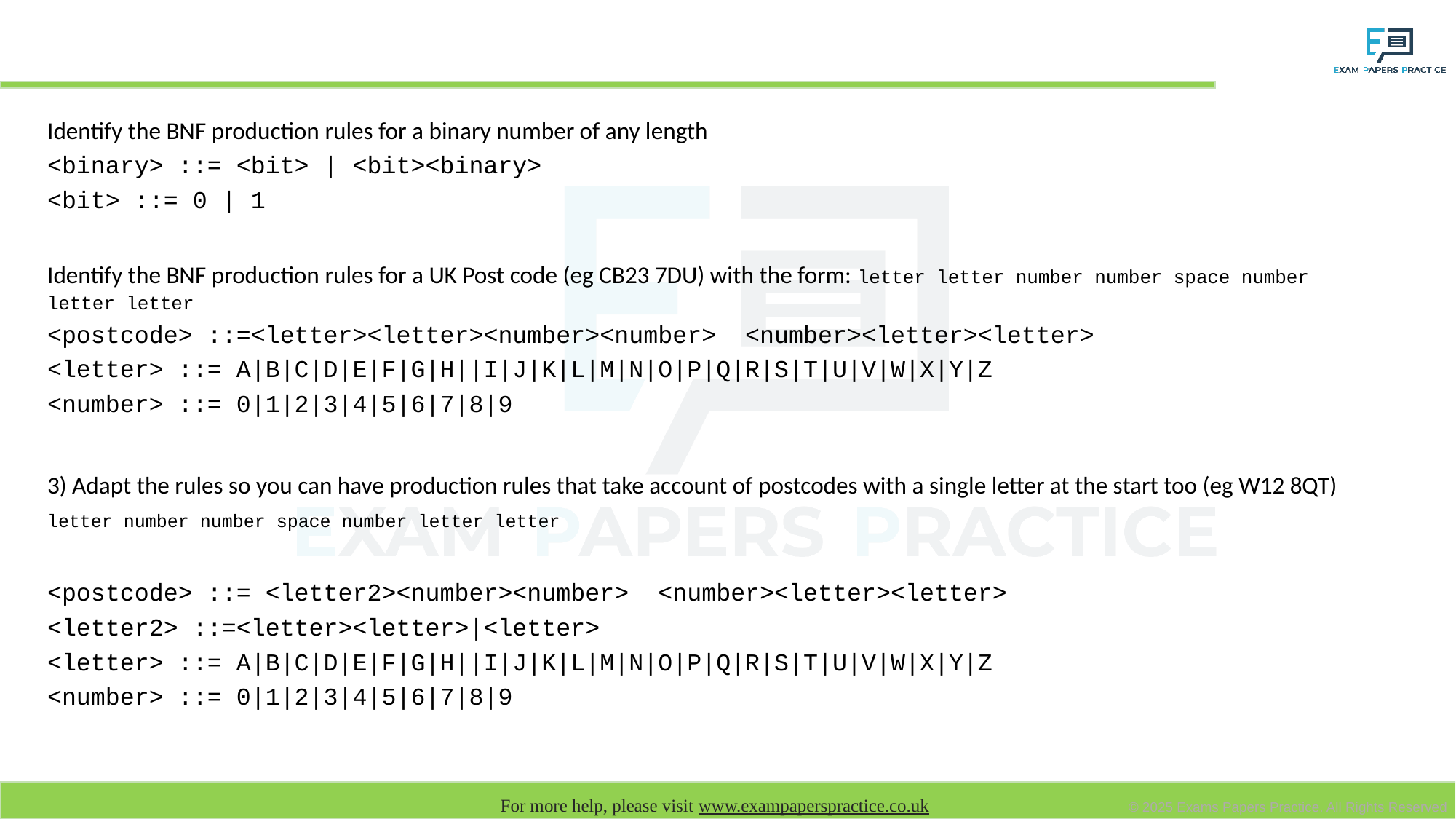

# Exercise
Identify the BNF production rules for a binary number of any length
<binary> ::= <bit> | <bit><binary>
<bit> ::= 0 | 1

Identify the BNF production rules for a UK Post code (eg CB23 7DU) with the form: letter letter number number space number letter letter
<postcode> ::=<letter><letter><number><number>  <number><letter><letter>
<letter> ::= A|B|C|D|E|F|G|H||I|J|K|L|M|N|O|P|Q|R|S|T|U|V|W|X|Y|Z
<number> ::= 0|1|2|3|4|5|6|7|8|9

3) Adapt the rules so you can have production rules that take account of postcodes with a single letter at the start too (eg W12 8QT)
letter number number space number letter letter

<postcode> ::= <letter2><number><number>  <number><letter><letter>
<letter2> ::=<letter><letter>|<letter>
<letter> ::= A|B|C|D|E|F|G|H||I|J|K|L|M|N|O|P|Q|R|S|T|U|V|W|X|Y|Z
<number> ::= 0|1|2|3|4|5|6|7|8|9